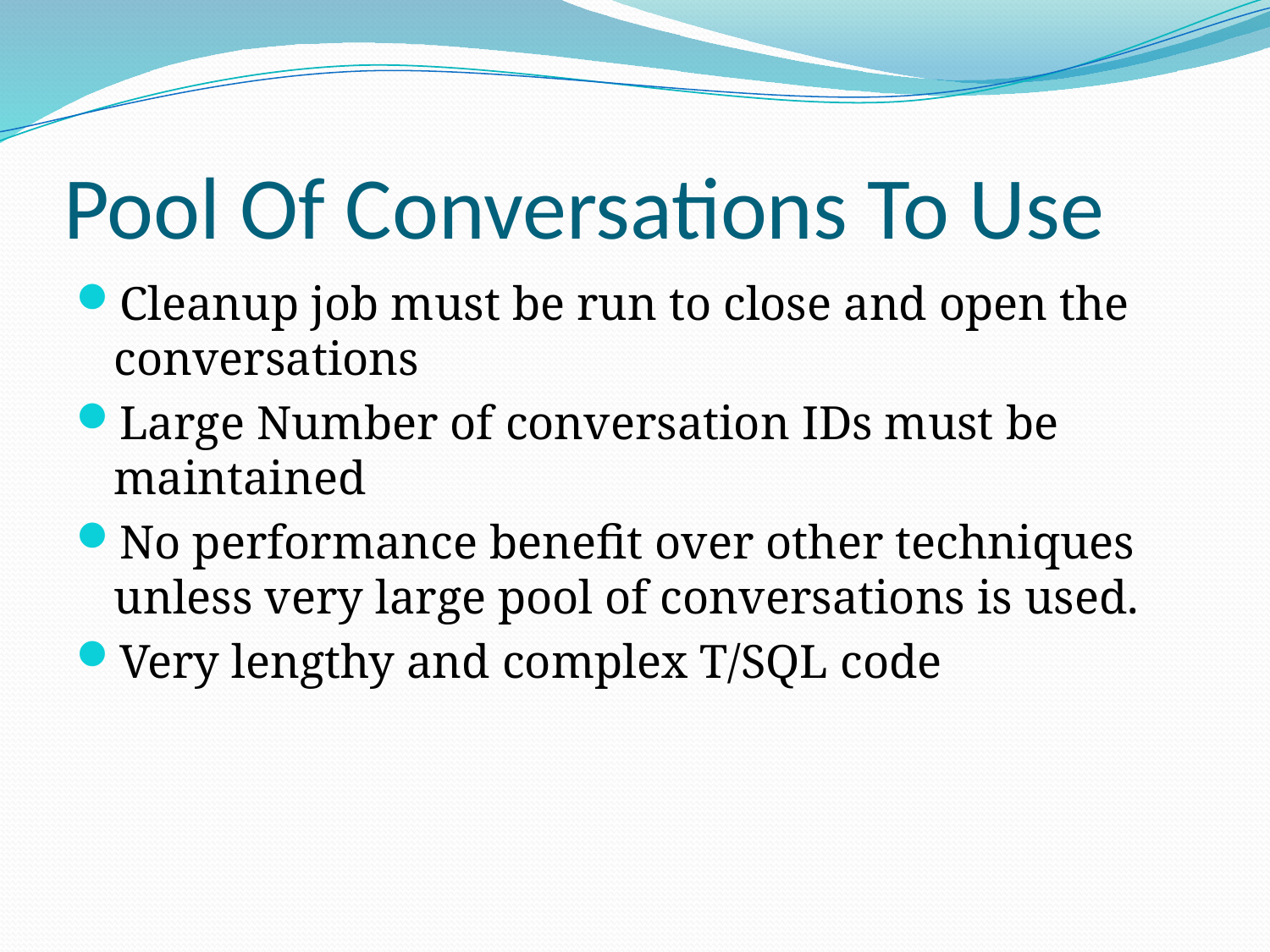

# Pool Of Conversations To Use
Cleanup job must be run to close and open the conversations
Large Number of conversation IDs must be maintained
No performance benefit over other techniques unless very large pool of conversations is used.
Very lengthy and complex T/SQL code